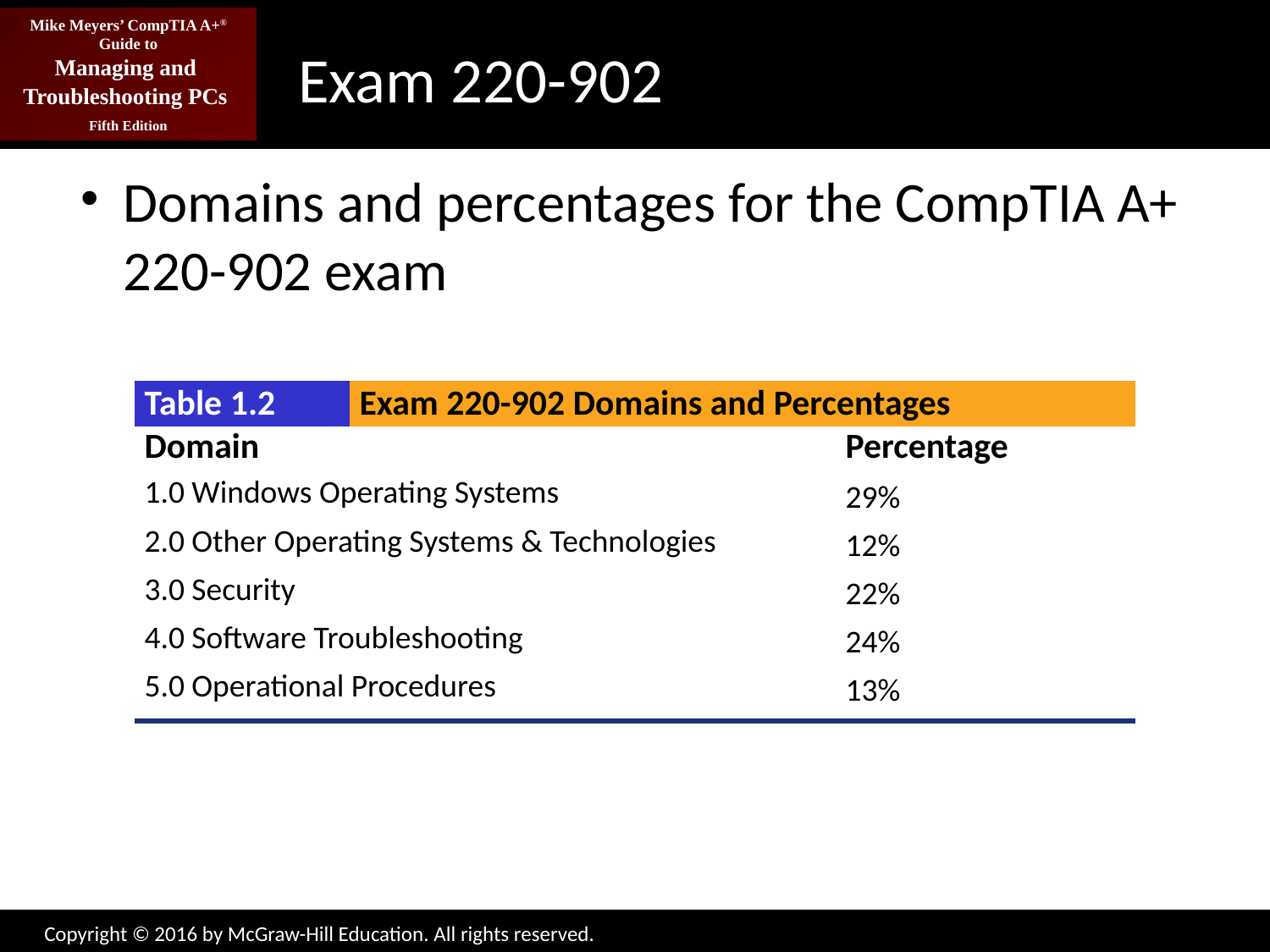

# Exam 220-902
Domains and percentages for the CompTIA A+ 220-902 exam
| Table 1.2 | Exam 220-902 Domains and Percentages |  |
| --- | --- | --- |
| Domain |  | Percentage |
| 1.0 Windows Operating Systems |  | 29% |
| 2.0 Other Operating Systems & Technologies |  | 12% |
| 3.0 Security |  | 22% |
| 4.0 Software Troubleshooting |  | 24% |
| 5.0 Operational Procedures |  | 13% |